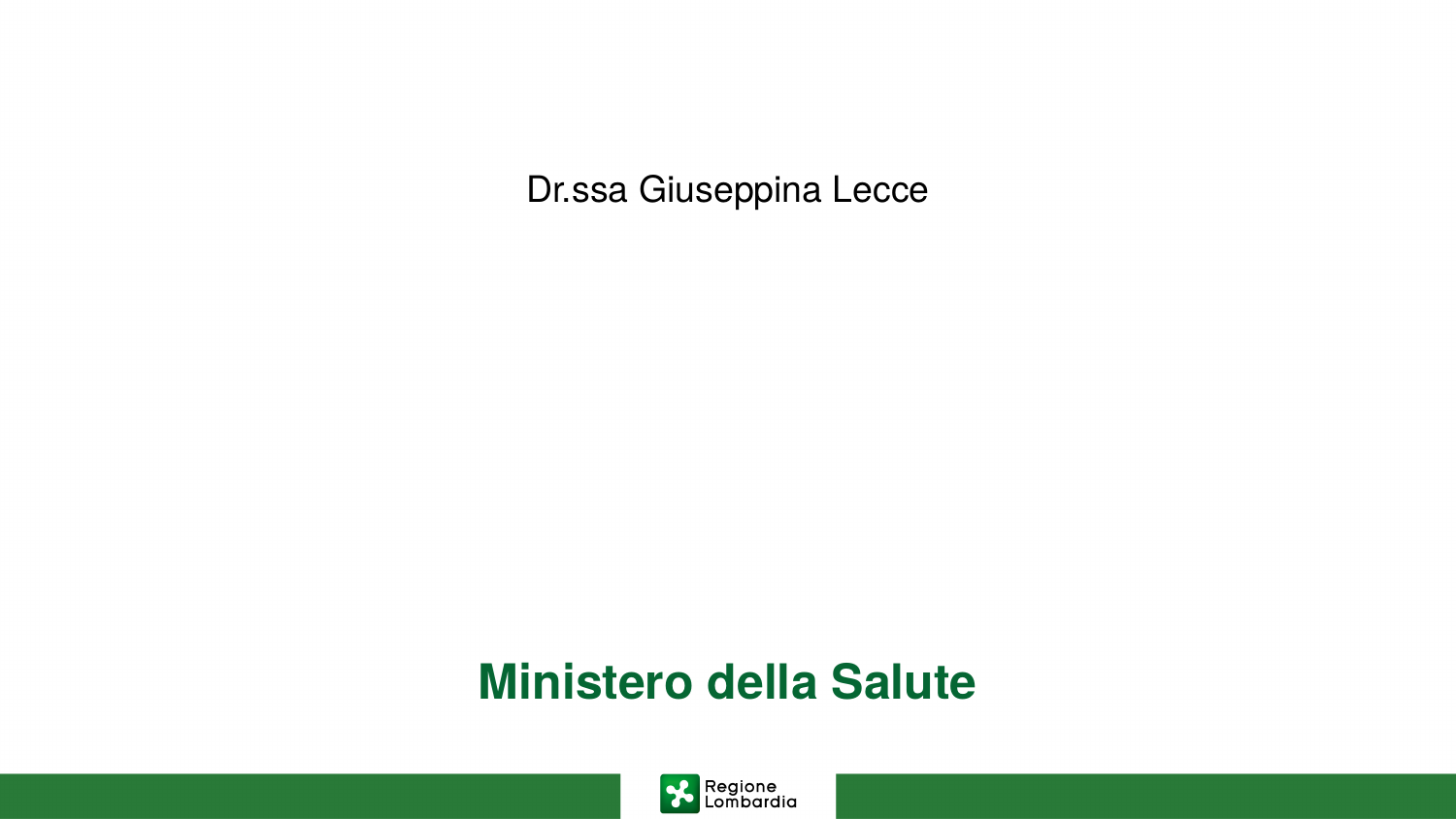

Dr.ssa Giuseppina Lecce
# Ministero della Salute